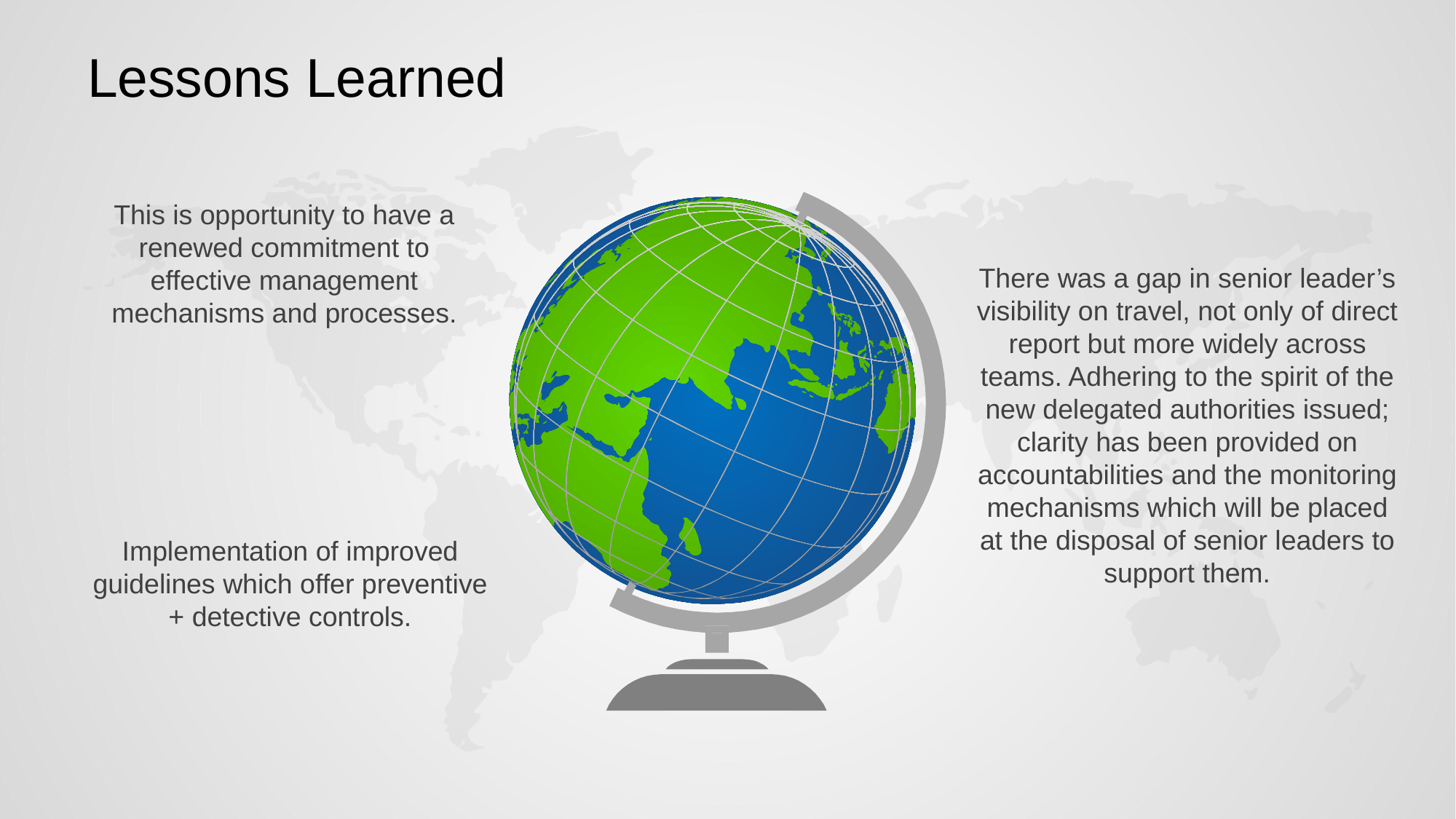

# Lessons Learned

This is opportunity to have a renewed commitment to effective management mechanisms and processes.

There was a gap in senior leader’s visibility on travel, not only of direct report but more widely across teams. Adhering to the spirit of the new delegated authorities issued; clarity has been provided on accountabilities and the monitoring mechanisms which will be placed at the disposal of senior leaders to support them.
Implementation of improved guidelines which offer preventive + detective controls.